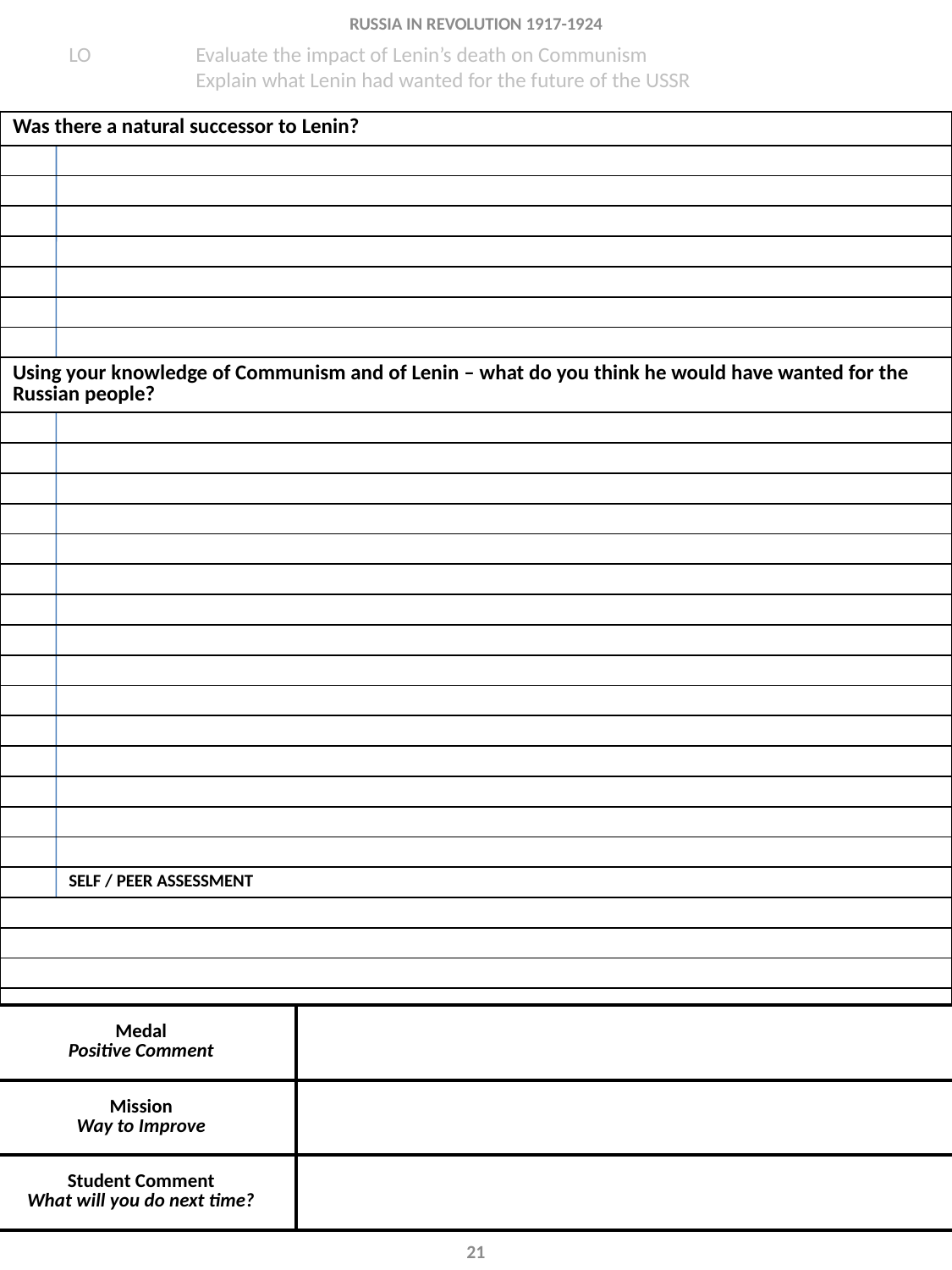

RUSSIA IN REVOLUTION 1917-1924
LO 	Evaluate the impact of Lenin’s death on Communism
	Explain what Lenin had wanted for the future of the USSR
| Was there a natural successor to Lenin? |
| --- |
|  |
|  |
|  |
|  |
|  |
|  |
|  |
| Using your knowledge of Communism and of Lenin – what do you think he would have wanted for the Russian people? |
|  |
|  |
|  |
|  |
|  |
|  |
|  |
|  |
|  |
|  |
|  |
|  |
|  |
|  |
|  |
| SELF / PEER ASSESSMENT |
|  |
|  |
|  |
|  |
|  |
| Medal Positive Comment |  |
| --- | --- |
| Mission Way to Improve |  |
| Student Comment What will you do next time? |  |
21